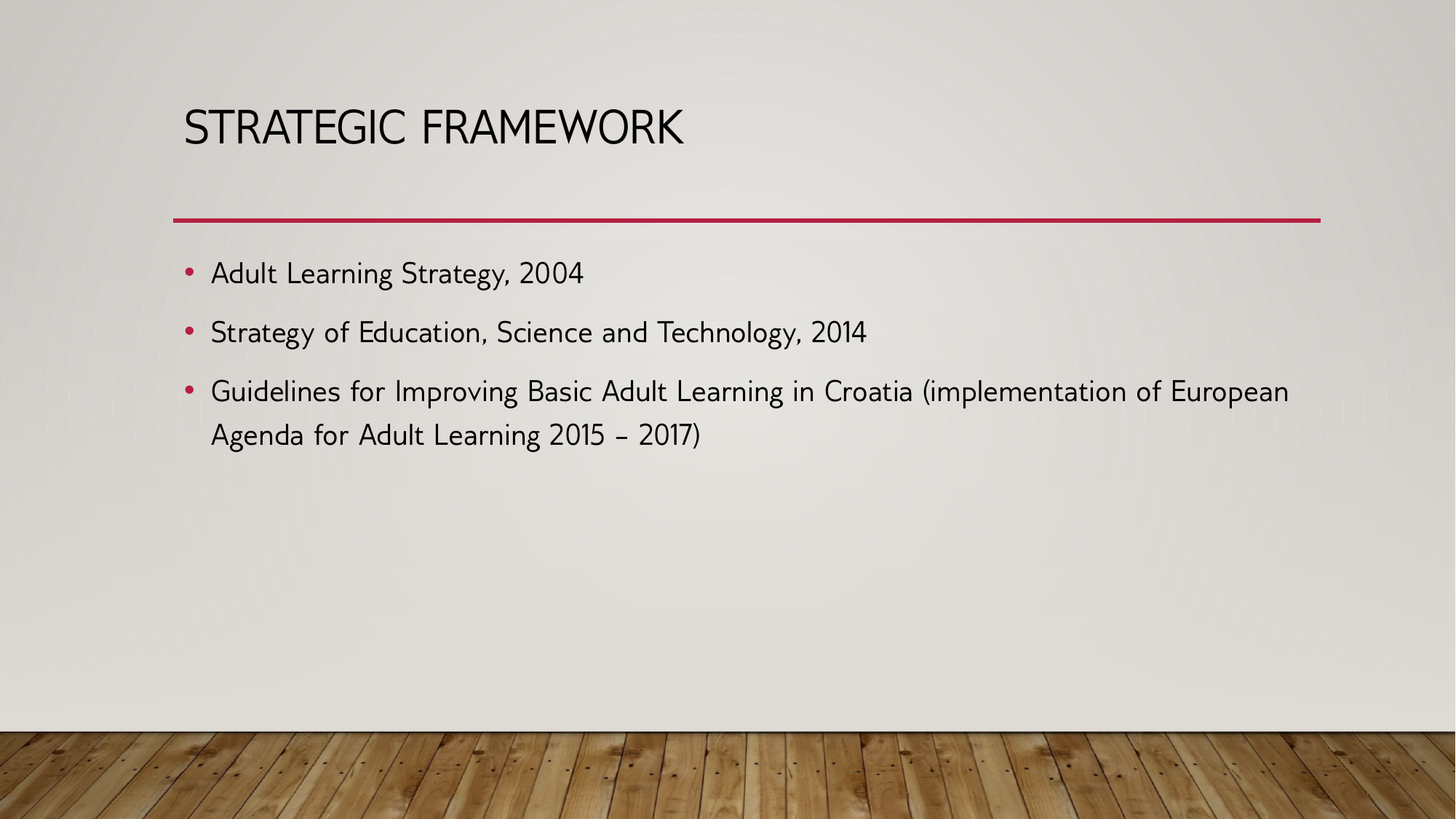

# STRATEGIC FRAMEWORK
Adult Learning Strategy, 2004
Strategy of Education, Science and Technology, 2014
Guidelines for Improving Basic Adult Learning in Croatia (implementation of European Agenda for Adult Learning 2015 – 2017)